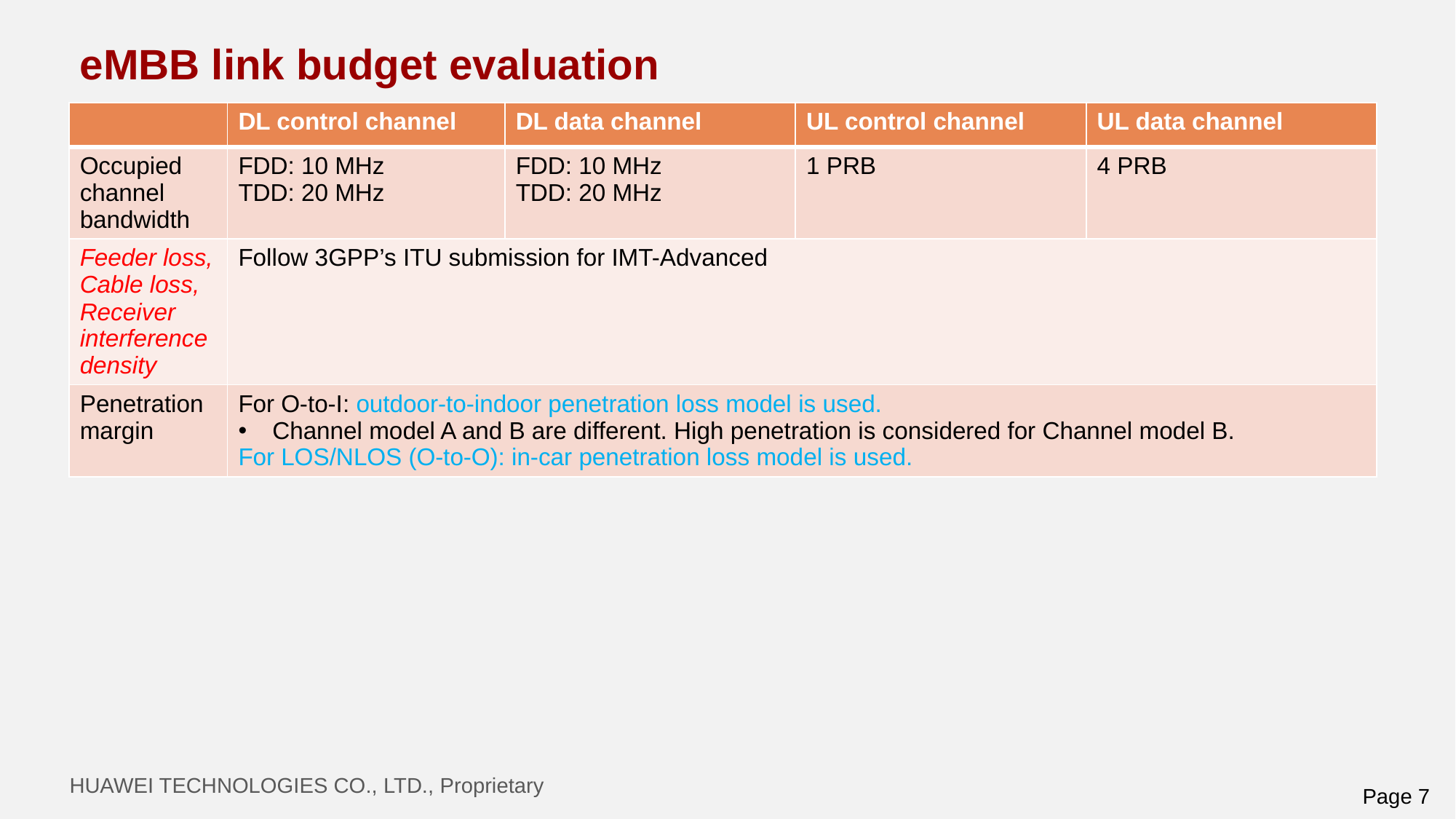

# eMBB link budget evaluation
|  | DL control channel | DL data channel | UL control channel | UL data channel |
| --- | --- | --- | --- | --- |
| Occupied channel bandwidth | FDD: 10 MHz TDD: 20 MHz | FDD: 10 MHz TDD: 20 MHz | 1 PRB | 4 PRB |
| Feeder loss, Cable loss, Receiver interference density | Follow 3GPP’s ITU submission for IMT-Advanced |  |  |  |
| Penetration margin | For O-to-I: outdoor-to-indoor penetration loss model is used. Channel model A and B are different. High penetration is considered for Channel model B. For LOS/NLOS (O-to-O): in-car penetration loss model is used. |  |  |  |